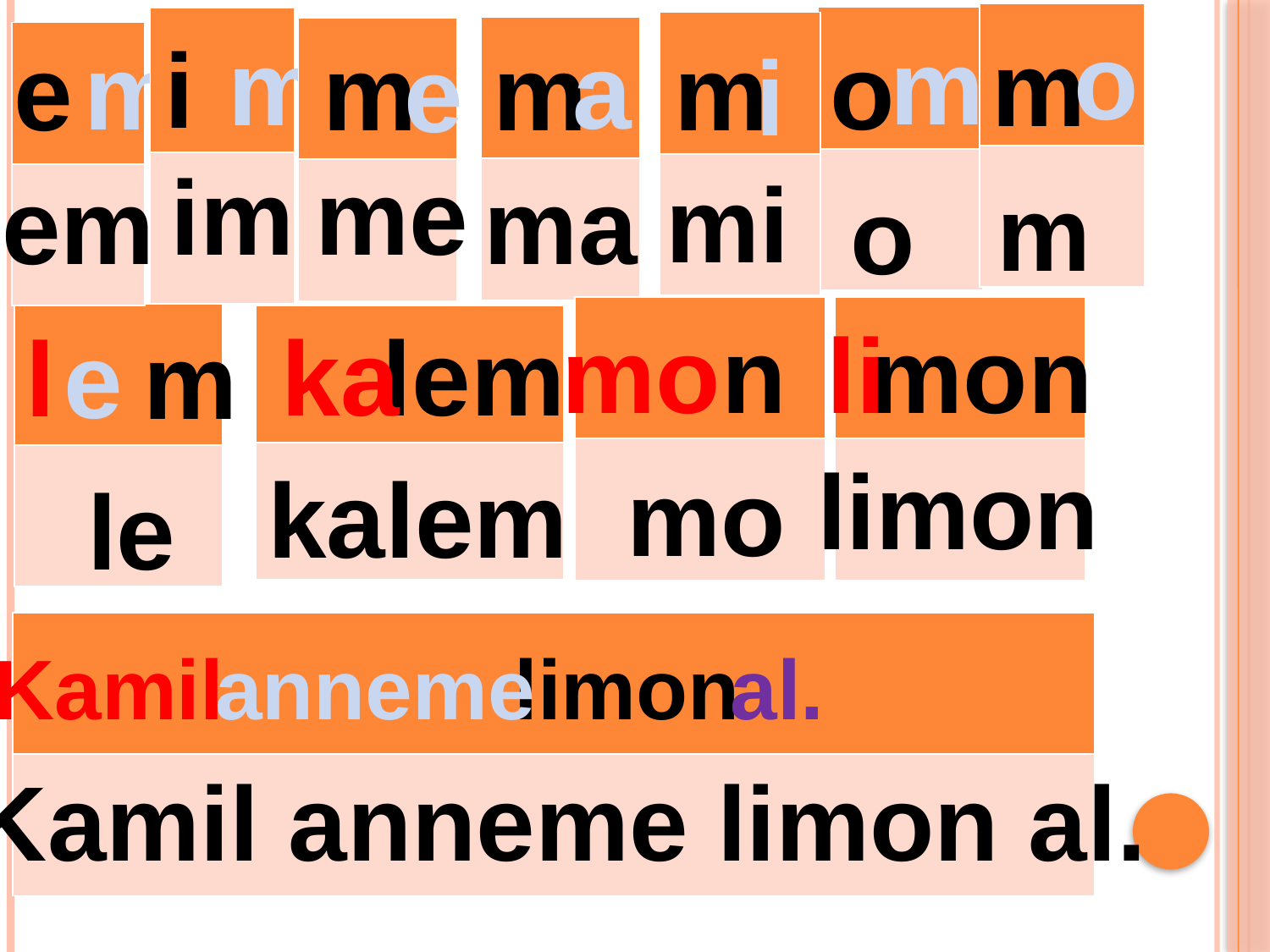

|  |
| --- |
|  |
|  |
| --- |
|  |
|  |
| --- |
|  |
o
|  |
| --- |
|  |
m
m
m
i
|  |
| --- |
|  |
a
|  |
| --- |
|  |
m
o
m
m
e
m
e
|  |
| --- |
|  |
i
me
im
mi
ma
em
mo
om
|  |
| --- |
|  |
|  |
| --- |
|  |
n
|  |
| --- |
|  |
l
|  |
| --- |
|  |
e
m
mo
li
mon
lem
ka
mon
limon
kalem
lem
|  |
| --- |
|  |
Kamil
anneme
limon
al.
Kamil anneme limon al.